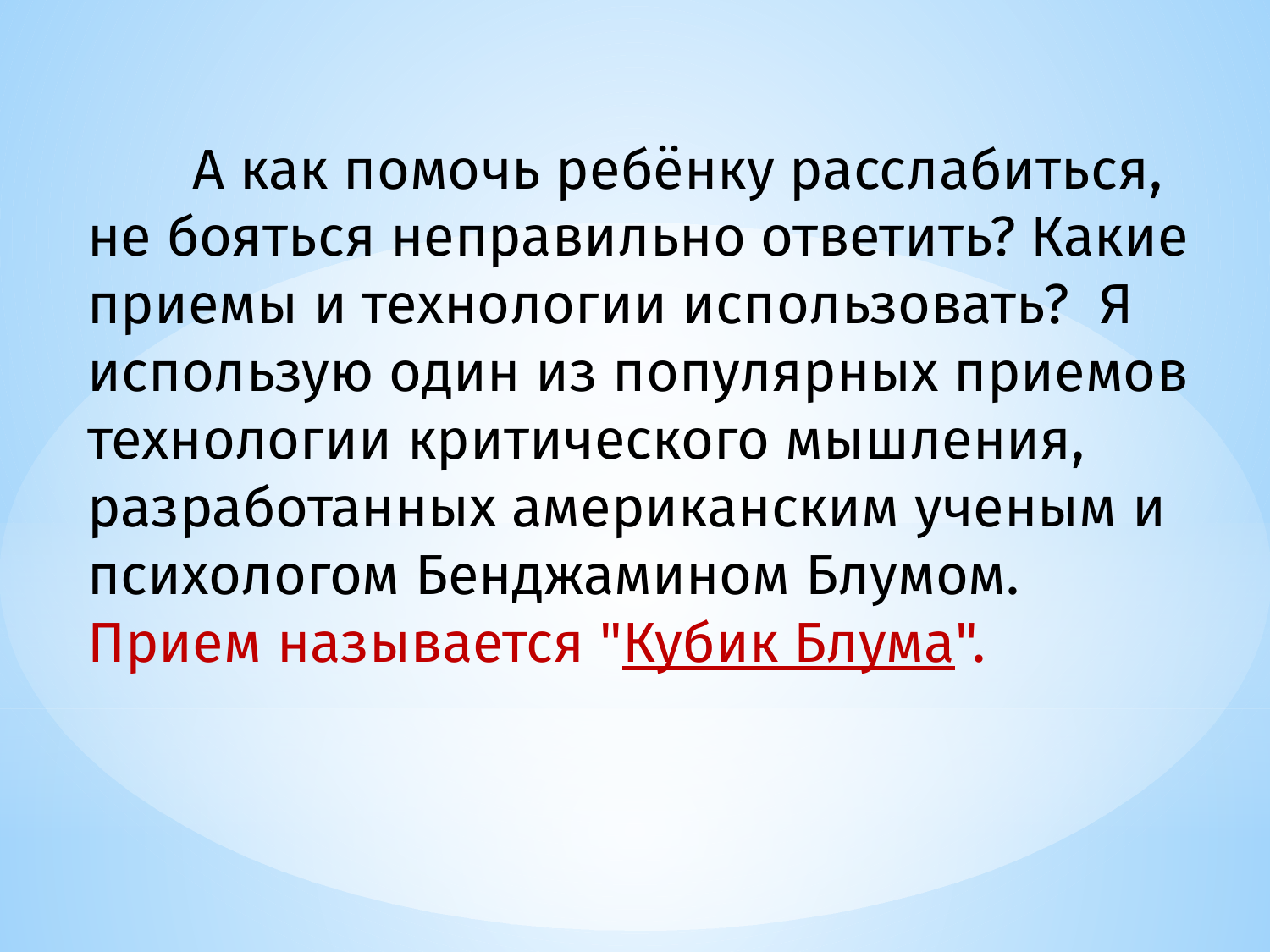

А как помочь ребёнку расслабиться, не бояться неправильно ответить? Какие приемы и технологии использовать?  Я использую один из популярных приемов технологии критического мышления, разработанных американским ученым и психологом Бенджамином Блумом. Прием называется "Кубик Блума".